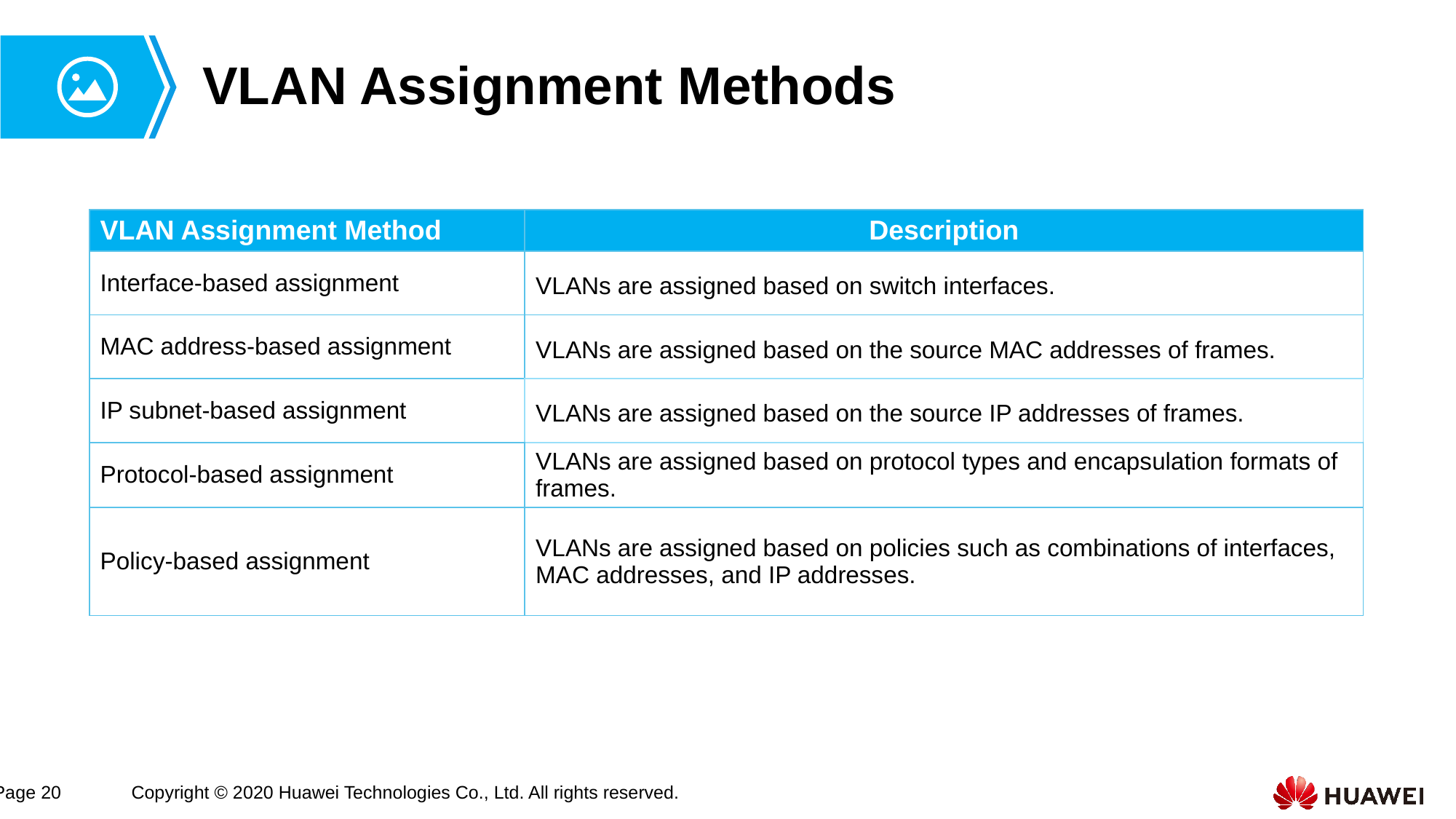

# VLAN Assignment Methods
| VLAN Assignment Method | Description |
| --- | --- |
| Interface-based assignment | VLANs are assigned based on switch interfaces. |
| MAC address-based assignment | VLANs are assigned based on the source MAC addresses of frames. |
| IP subnet-based assignment | VLANs are assigned based on the source IP addresses of frames. |
| Protocol-based assignment | VLANs are assigned based on protocol types and encapsulation formats of frames. |
| Policy-based assignment | VLANs are assigned based on policies such as combinations of interfaces, MAC addresses, and IP addresses. |